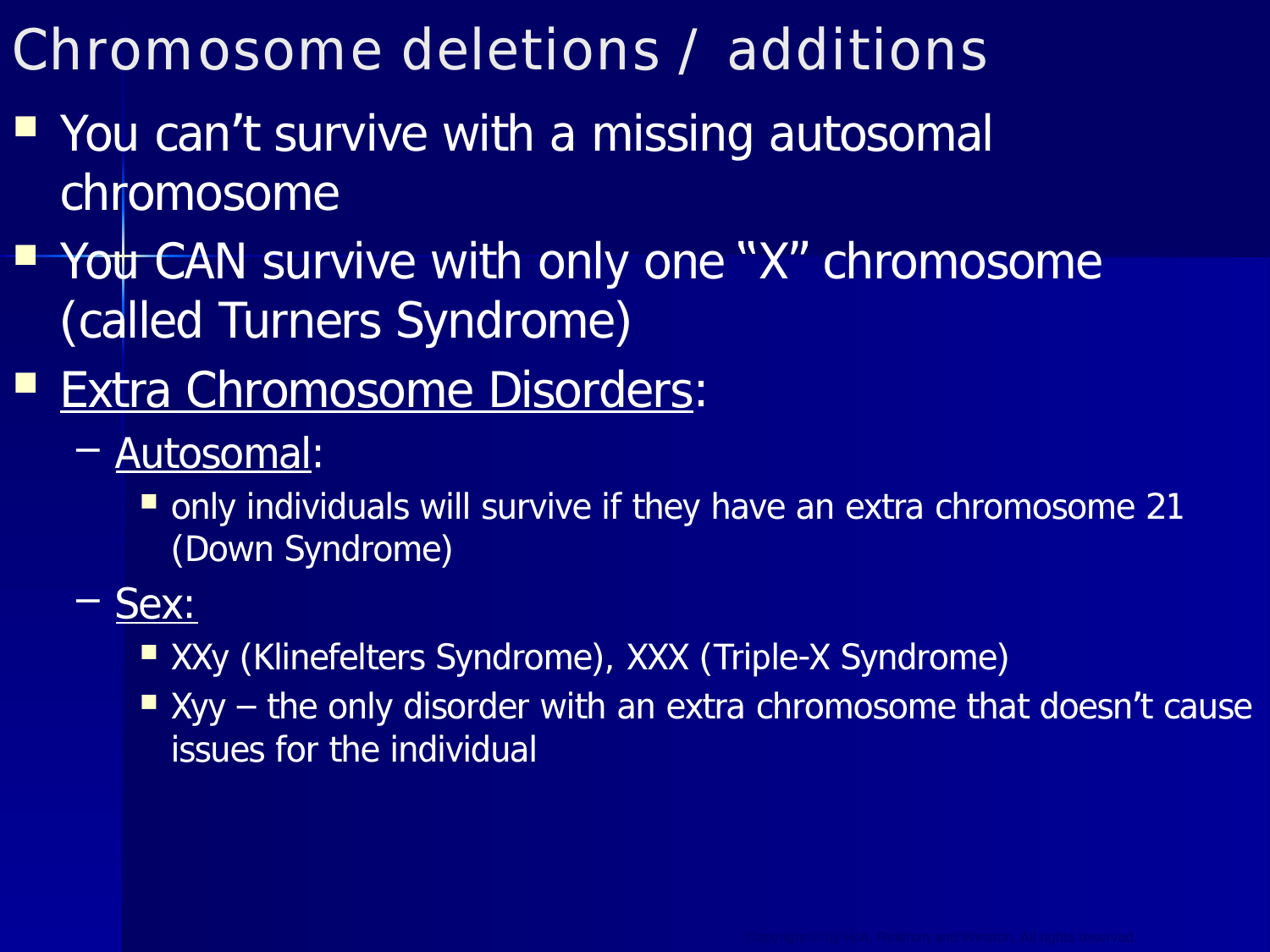

# Chromosome deletions / additions
You can’t survive with a missing autosomal chromosome
You CAN survive with only one “X” chromosome (called Turners Syndrome)
Extra Chromosome Disorders:
Autosomal:
only individuals will survive if they have an extra chromosome 21 (Down Syndrome)
Sex:
XXy (Klinefelters Syndrome), XXX (Triple-X Syndrome)
Xyy – the only disorder with an extra chromosome that doesn’t cause issues for the individual